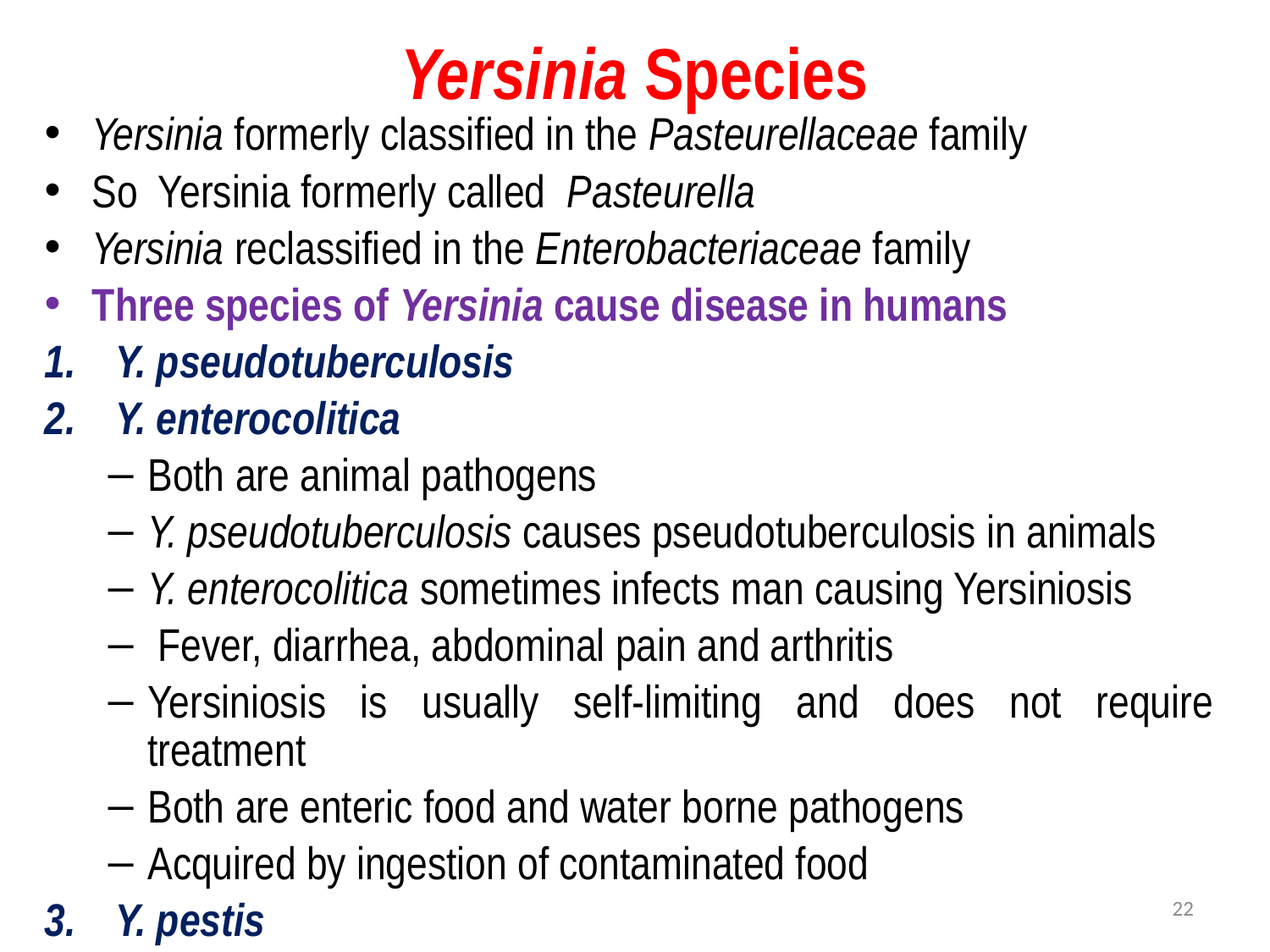

# Yersinia Species
Yersinia formerly classified in the Pasteurellaceae family
So  Yersinia formerly called  Pasteurella
Yersinia reclassified in the Enterobacteriaceae family
Three species of Yersinia cause disease in humans
Y. pseudotuberculosis
Y. enterocolitica
Both are animal pathogens
Y. pseudotuberculosis causes pseudotuberculosis in animals
Y. enterocolitica sometimes infects man causing Yersiniosis
 Fever, diarrhea, abdominal pain and arthritis
Yersiniosis is usually self-limiting and does not require treatment
Both are enteric food and water borne pathogens
Acquired by ingestion of contaminated food
Y. pestis

22